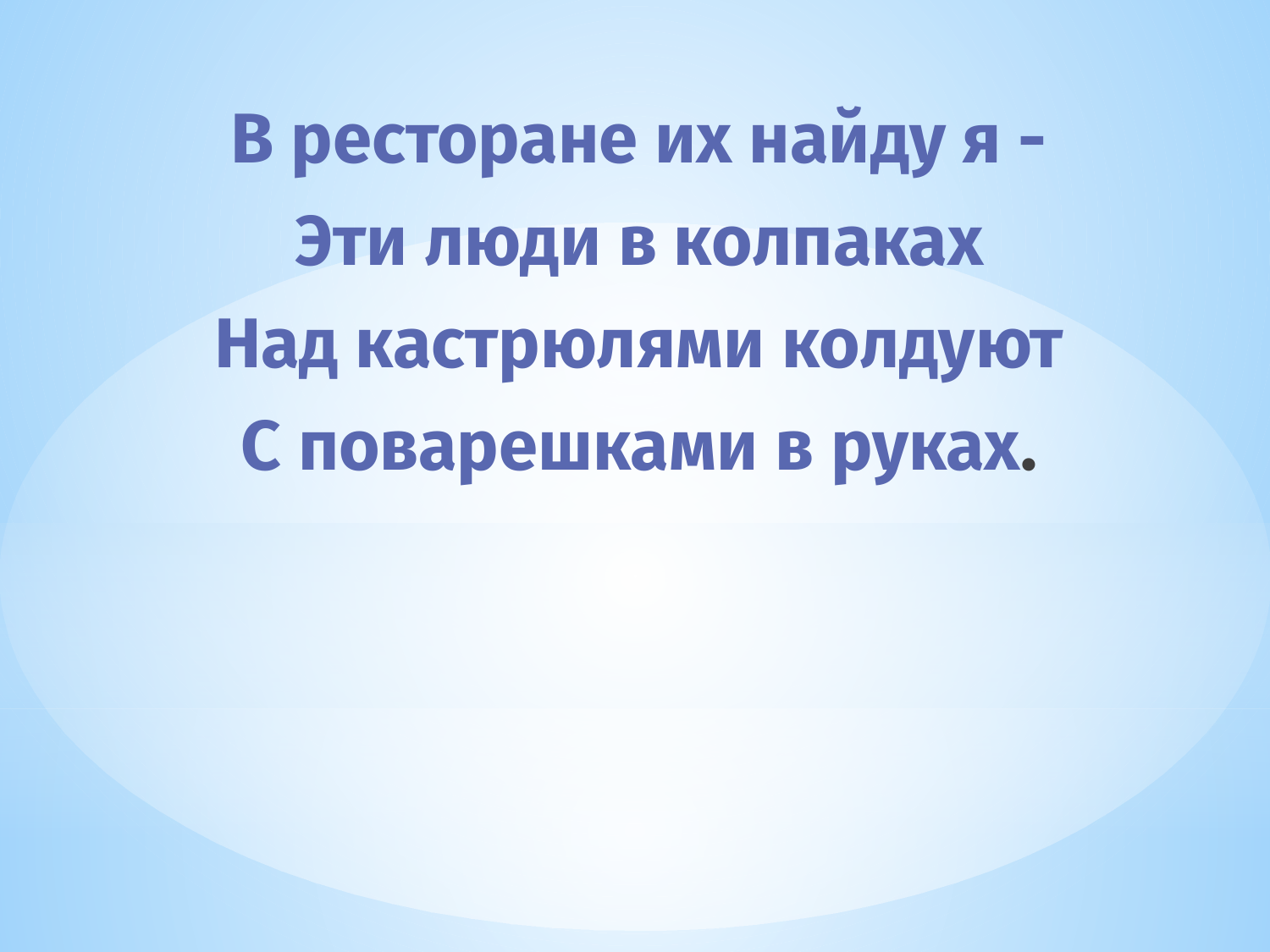

В ресторане их найду я -
Эти люди в колпаках
Над кастрюлями колдуют
С поварешками в руках.

#